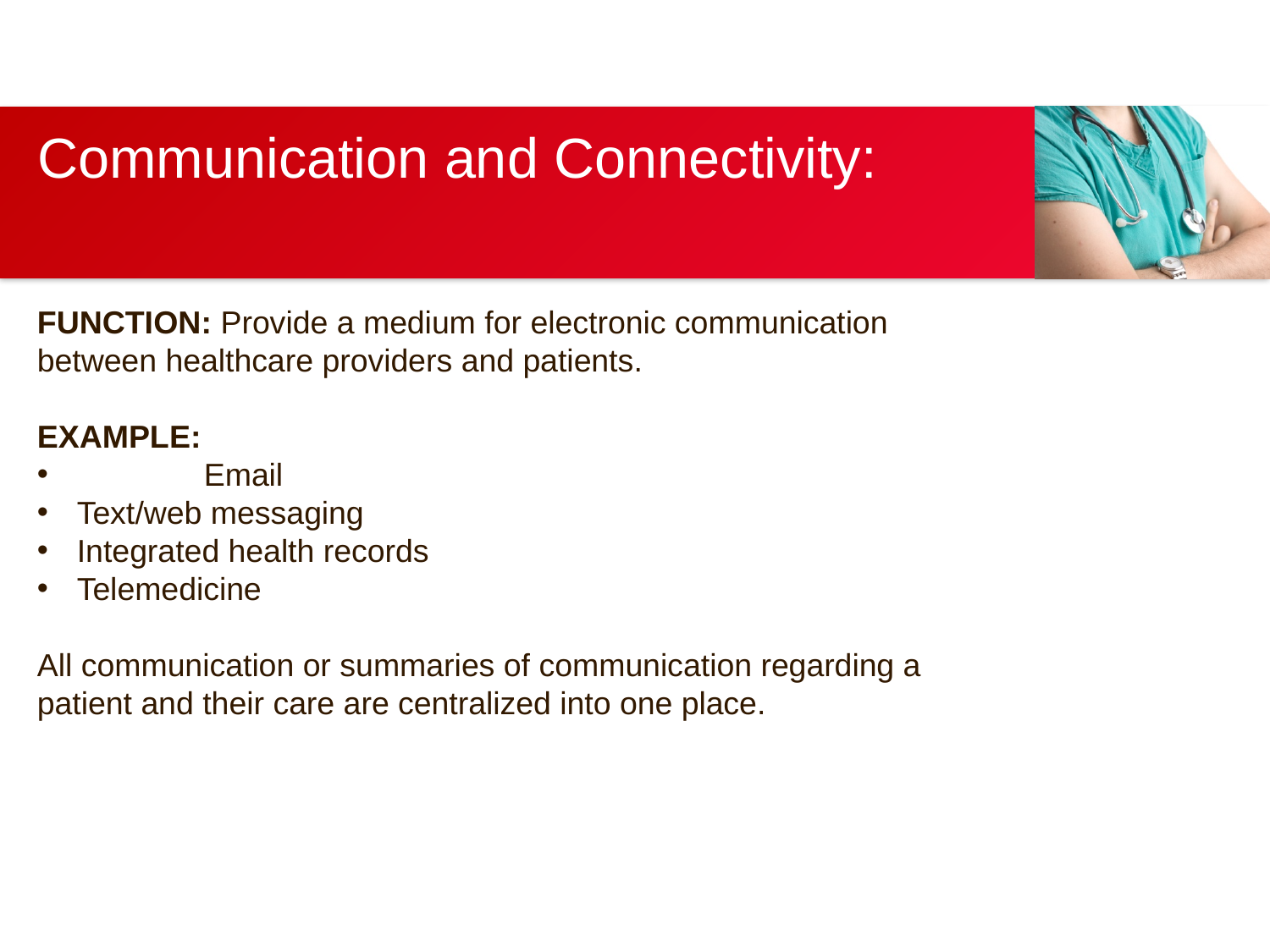

# Communication and Connectivity:
FUNCTION: Provide a medium for electronic communication between healthcare providers and patients.

EXAMPLE:
	Email
Text/web messaging
Integrated health records
Telemedicine

All communication or summaries of communication regarding a patient and their care are centralized into one place.
This is an example text. Go ahead and replace it with your own text. This is an example text. Go ahead and replace it with your own text.
This is an example text. Go ahead and replace it with your own text.
This is an example text. Go ahead and replace it with your own text.